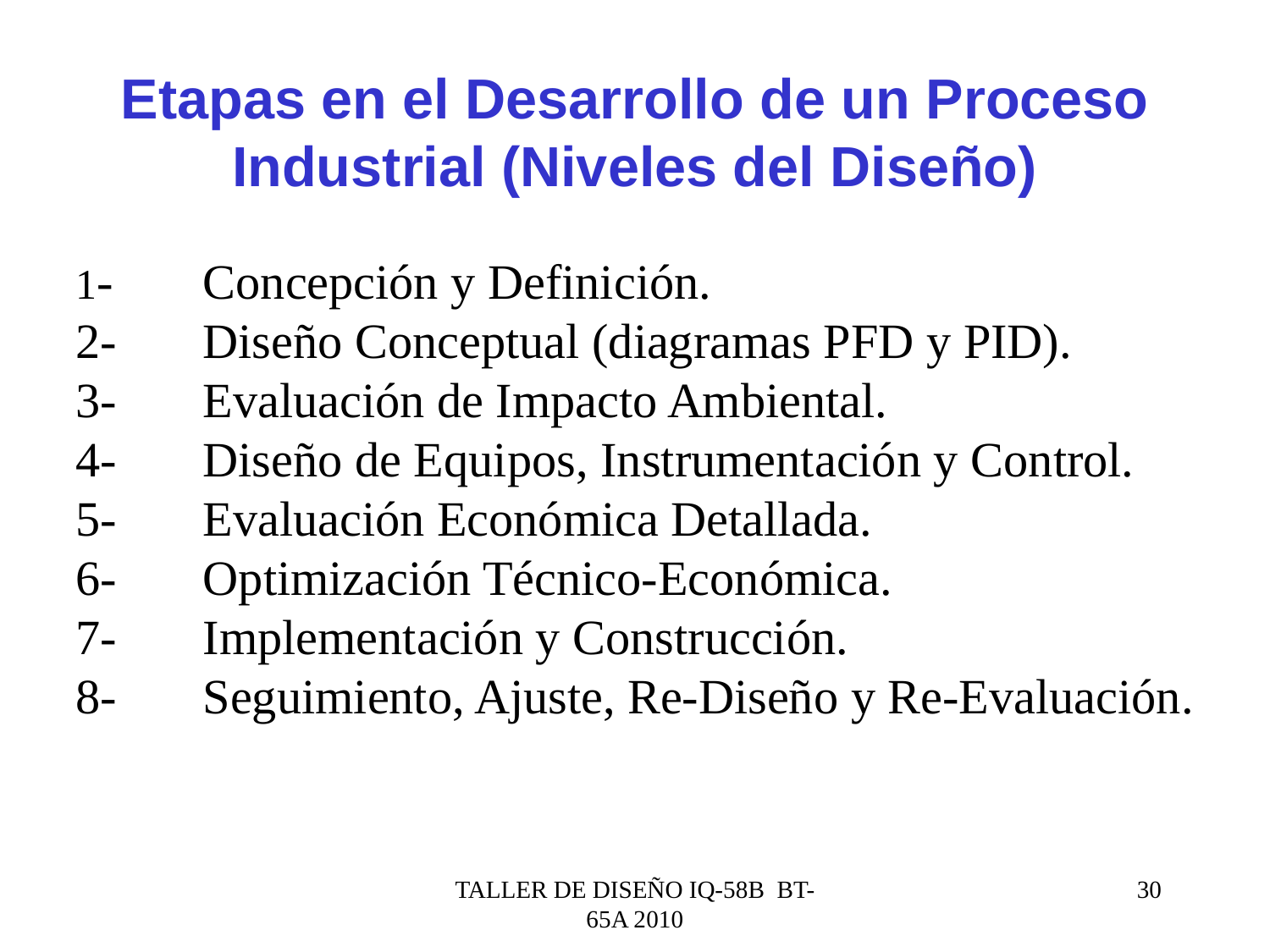

# Etapas en el Desarrollo de un Proceso Industrial (Niveles del Diseño)
1-	Concepción y Definición.
2-	Diseño Conceptual (diagramas PFD y PID).
3-	Evaluación de Impacto Ambiental.
4-	Diseño de Equipos, Instrumentación y Control.
5-	Evaluación Económica Detallada.
6-	Optimización Técnico-Económica.
7-	Implementación y Construcción.
8-	Seguimiento, Ajuste, Re-Diseño y Re-Evaluación.

TALLER DE DISEÑO IQ-58B  BT-65A 2010
30